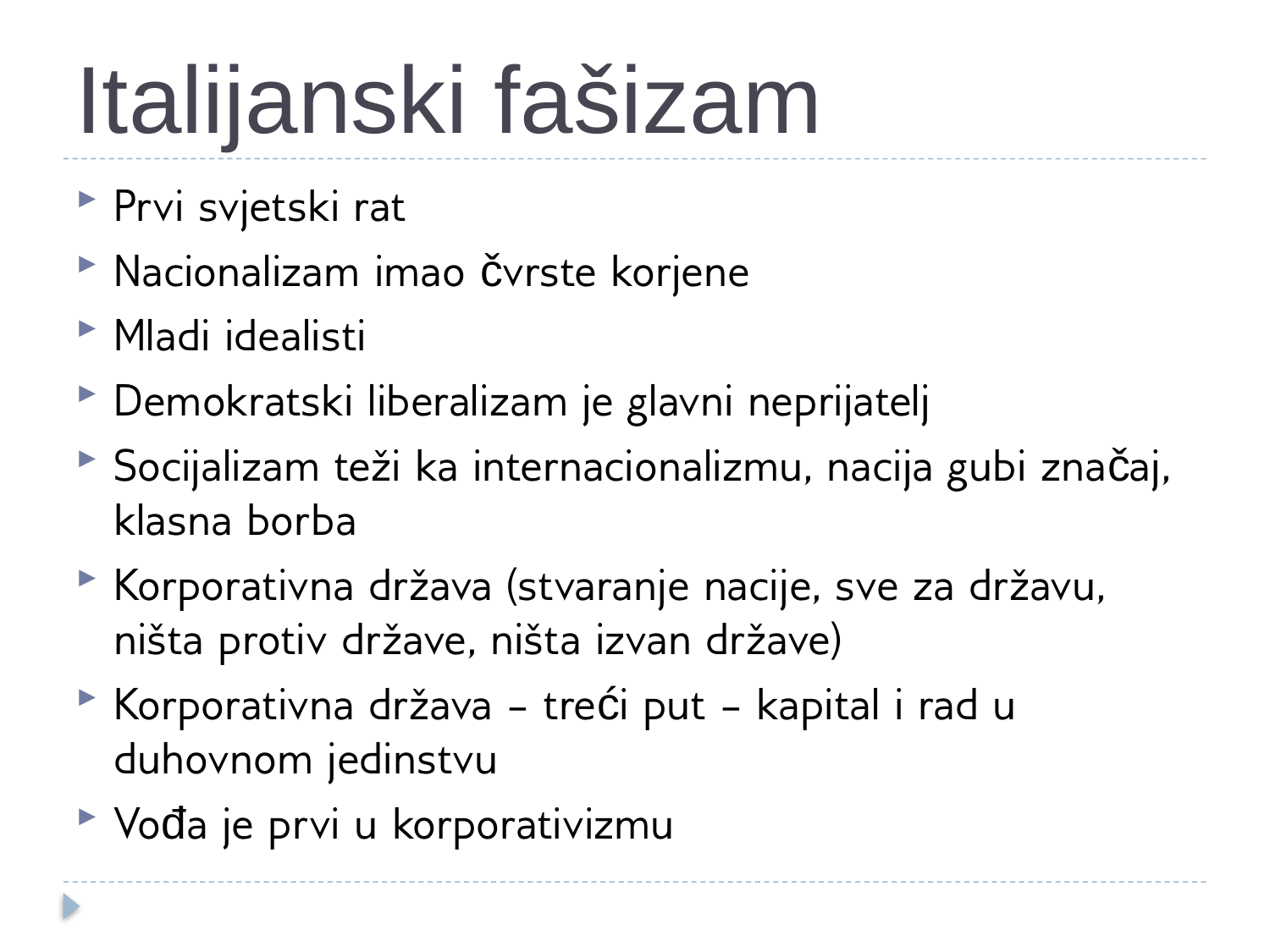

# Italijanski fašizam
Prvi svjetski rat
Nacionalizam imao čvrste korjene
Mladi idealisti
Demokratski liberalizam je glavni neprijatelj
Socijalizam teži ka internacionalizmu, nacija gubi značaj, klasna borba
Korporativna država (stvaranje nacije, sve za državu, ništa protiv države, ništa izvan države)
Korporativna država – treći put – kapital i rad u duhovnom jedinstvu
Vođa je prvi u korporativizmu